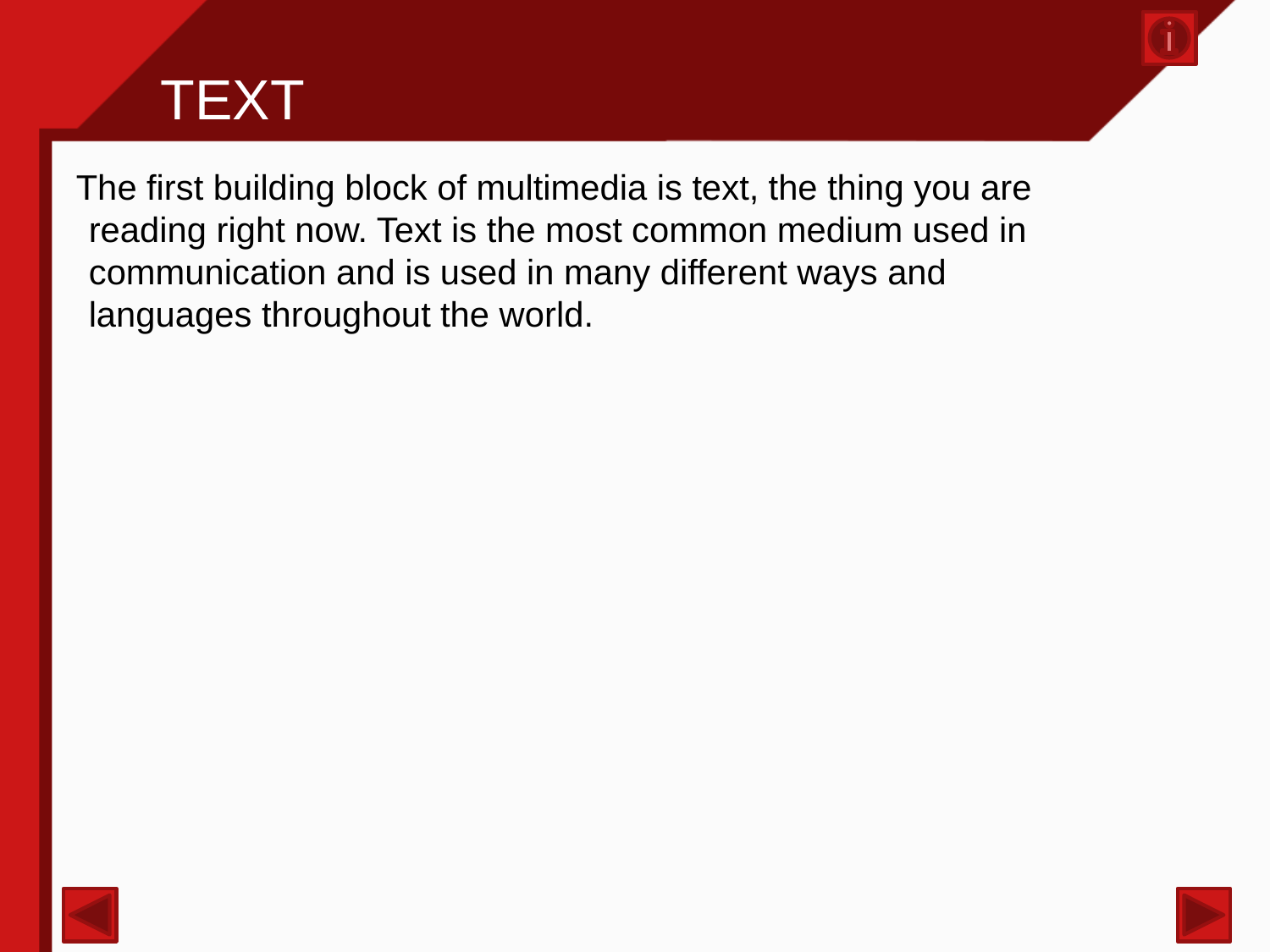

# Text
The first building block of multimedia is text, the thing you are reading right now. Text is the most common medium used in communication and is used in many different ways and languages throughout the world.